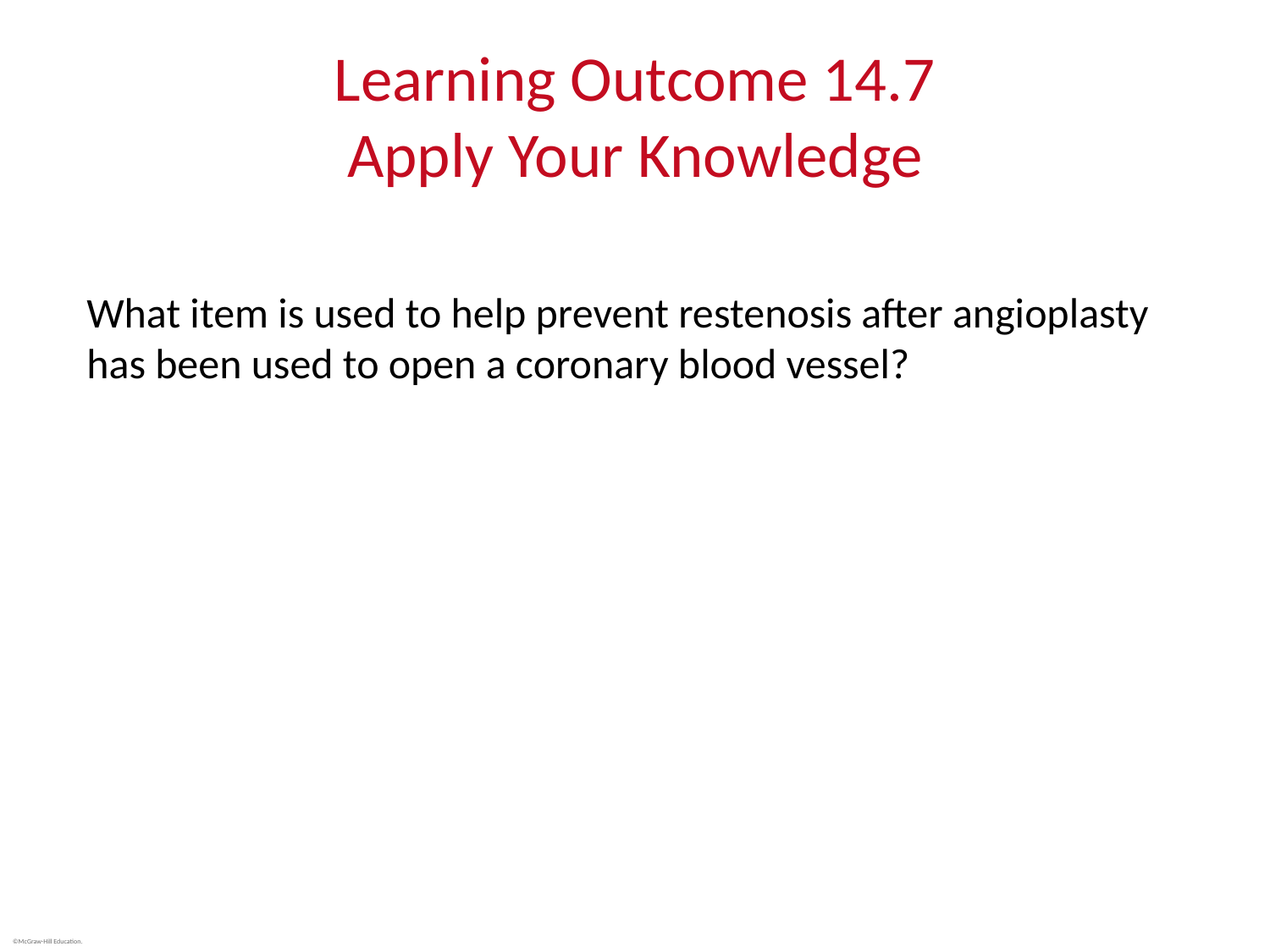

# Learning Outcome 14.7 Apply Your Knowledge
What item is used to help prevent restenosis after angioplasty has been used to open a coronary blood vessel?